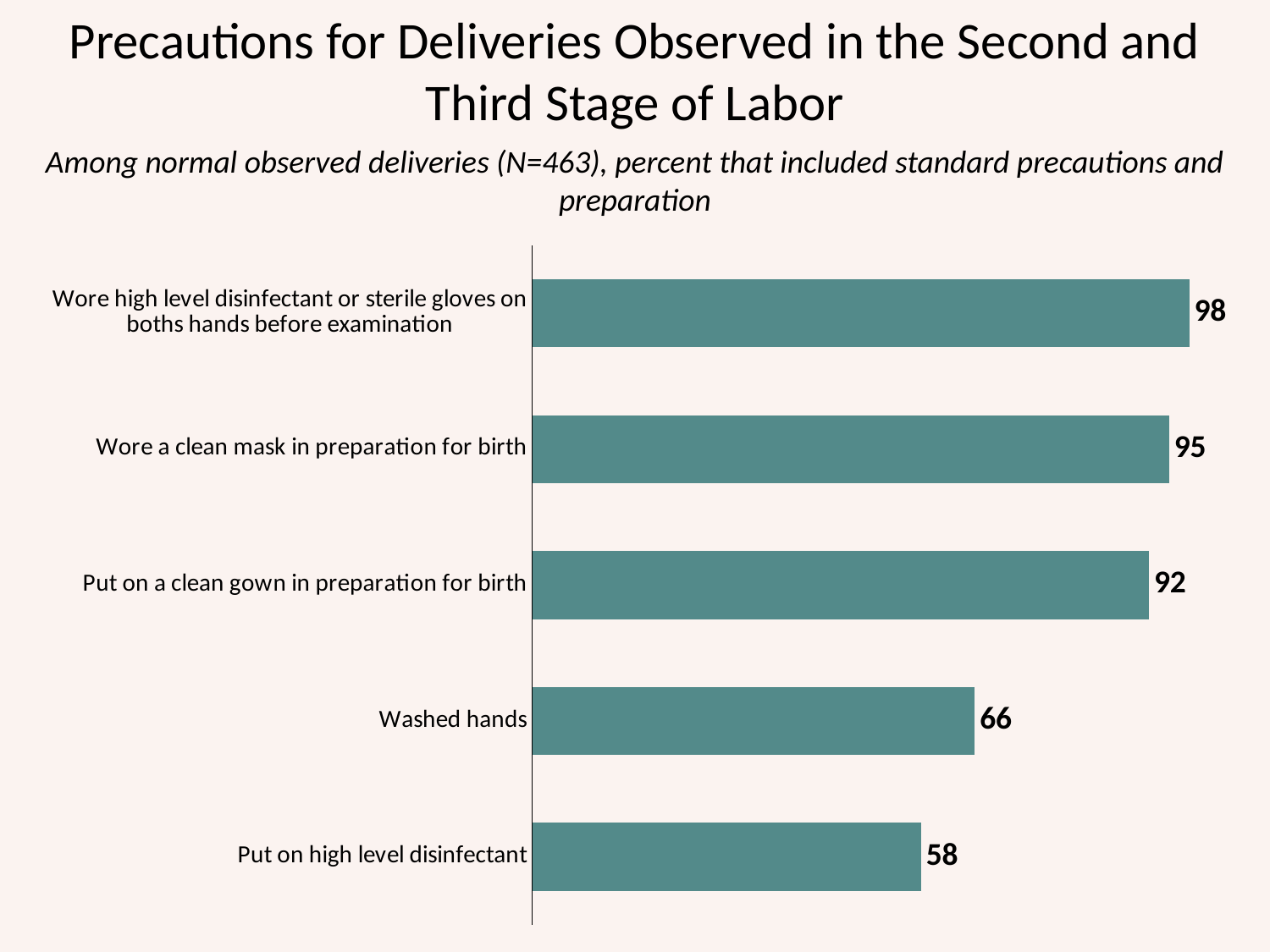

# Precautions for Deliveries Observed in the Second and Third Stage of Labor
Among normal observed deliveries (N=463), percent that included standard precautions and preparation

### Chart

| Category | Series 1 |
|---|---|
| Put on high level disinfectant | 58.0 |
| Washed hands | 66.0 |
| Put on a clean gown in preparation for birth | 92.0 |
| Wore a clean mask in preparation for birth | 95.0 |
| Wore high level disinfectant or sterile gloves on boths hands before examination | 98.0 |